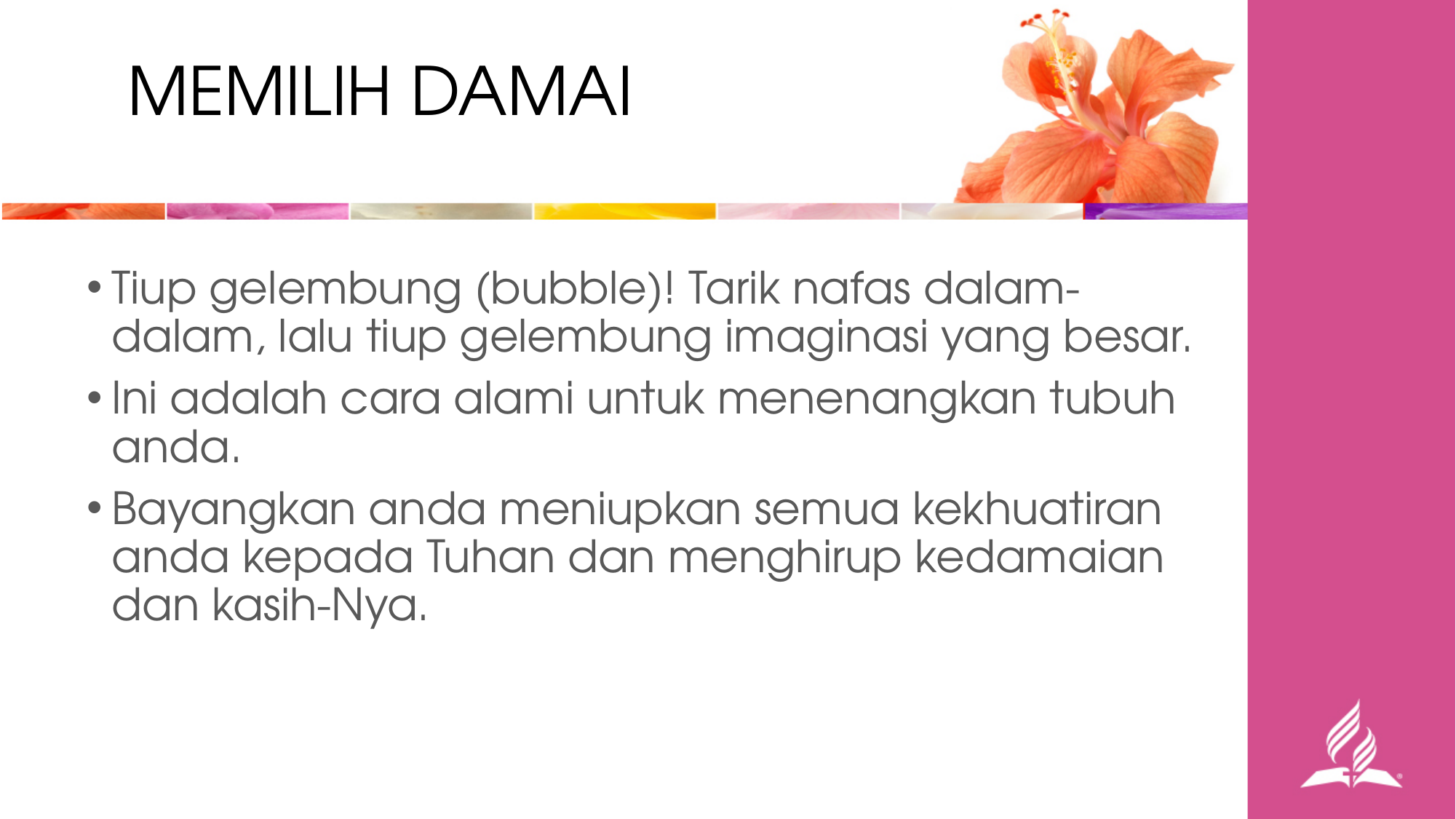

MEMILIH DAMAI
Tiup gelembung (bubble)! Tarik nafas dalam-dalam, lalu tiup gelembung imaginasi yang besar.
Ini adalah cara alami untuk menenangkan tubuh anda.
Bayangkan anda meniupkan semua kekhuatiran anda kepada Tuhan dan menghirup kedamaian dan kasih-Nya.